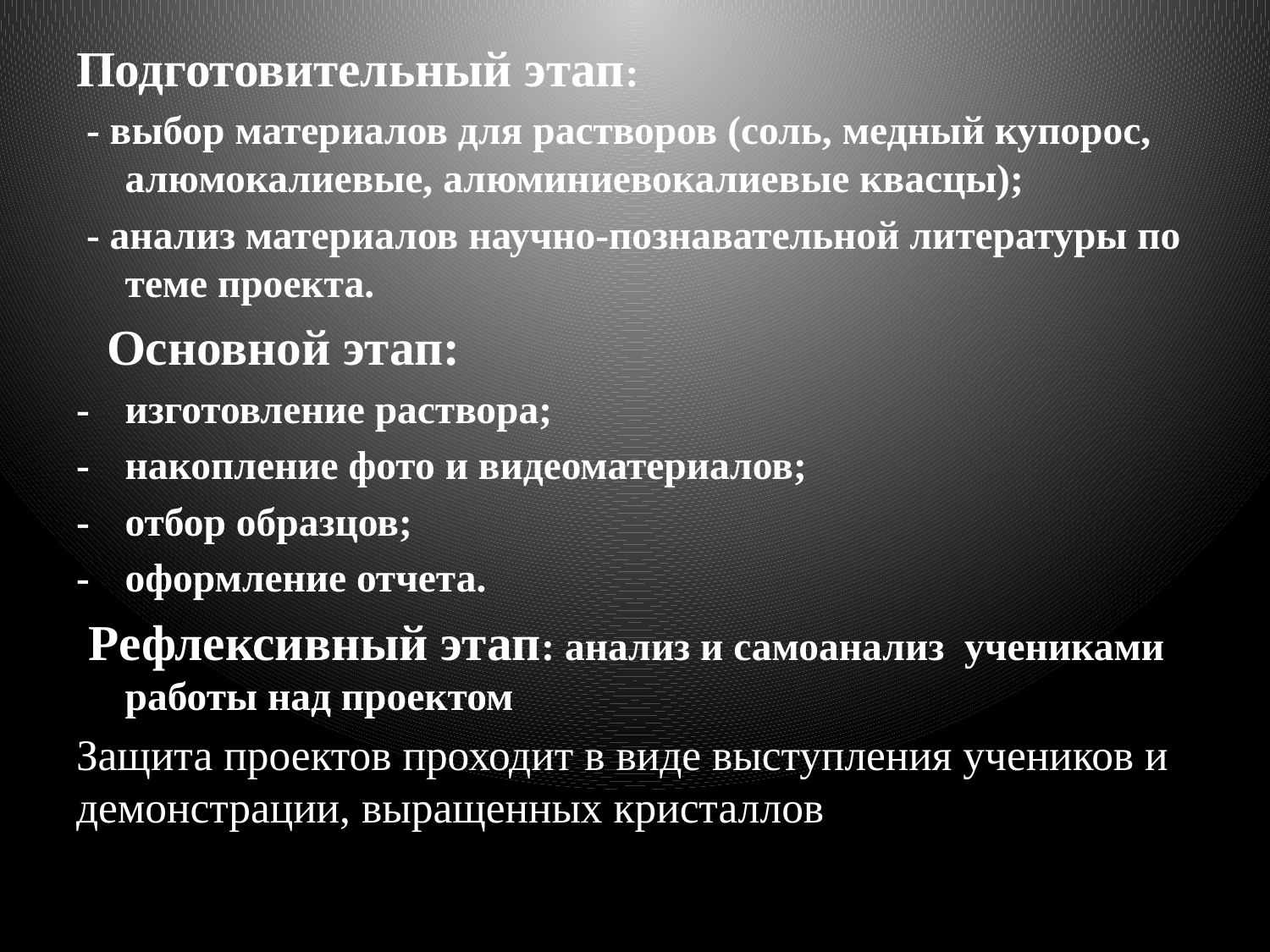

Подготовительный этап:
 - выбор материалов для растворов (соль, медный купорос, алюмокалиевые, алюминиевокалиевые квасцы);
 - анализ материалов научно-познавательной литературы по теме проекта.
   Основной этап:
-	изготовление раствора;
-	накопление фото и видеоматериалов;
-	отбор образцов;
-	оформление отчета.
 Рефлексивный этап: анализ и самоанализ  учениками работы над проектом
Защита проектов проходит в виде выступления учеников и демонстрации, выращенных кристаллов
#